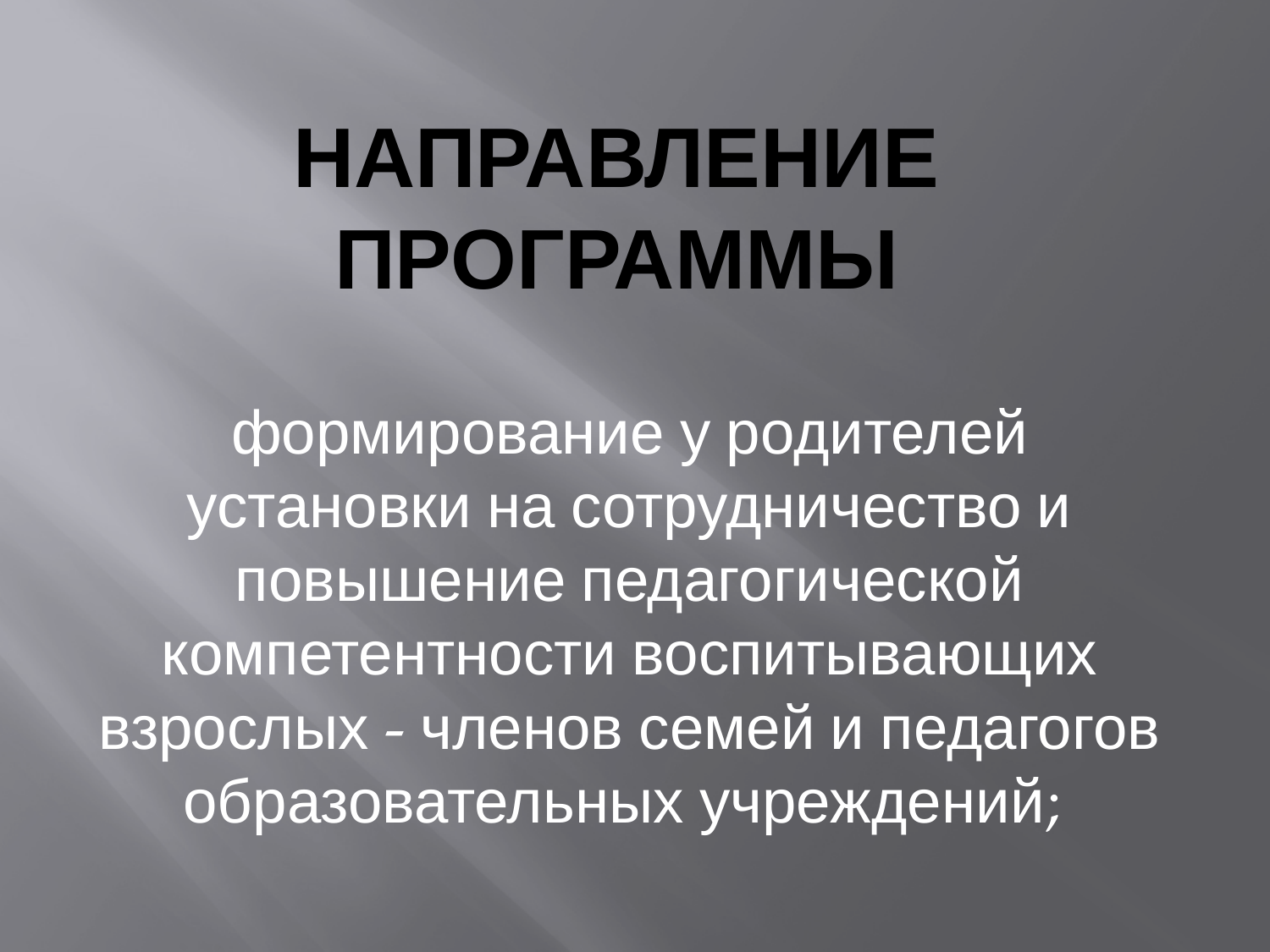

# Направление программы
формирование у родителей установки на сотрудничество и повышение педагогической компетентности воспитывающих взрослых - членов семей и педагогов образовательных учреждений;